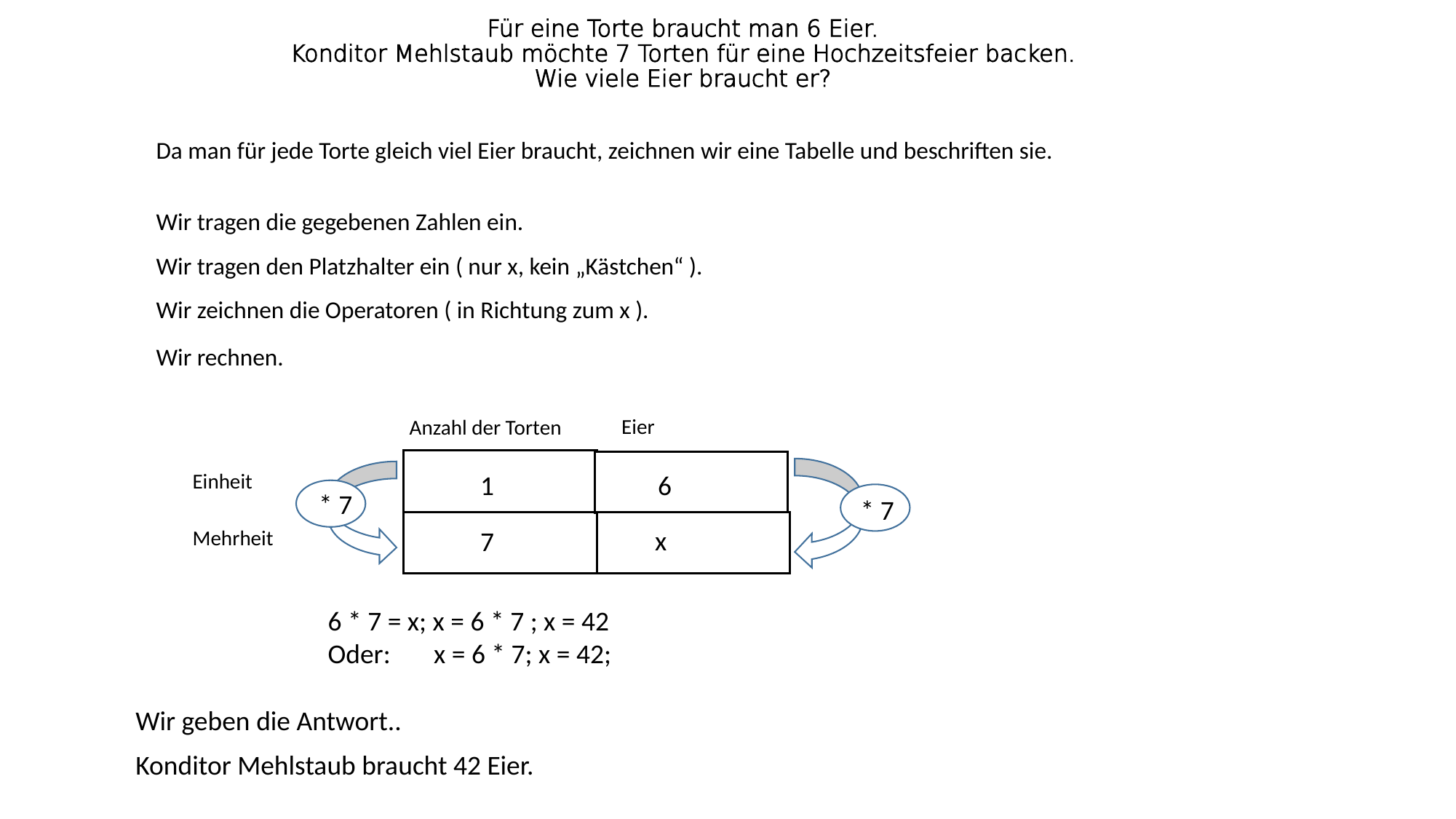

# Für eine Torte braucht man 6 Eier. Konditor Mehlstaub möchte 7 Torten für eine Hochzeitsfeier backen. Wie viele Eier braucht er?
Da man für jede Torte gleich viel Eier braucht, zeichnen wir eine Tabelle und beschriften sie.
Wir tragen die gegebenen Zahlen ein.
Wir tragen den Platzhalter ein ( nur x, kein „Kästchen“ ).

Wir zeichnen die Operatoren ( in Richtung zum x ).
Wir rechnen.
Eier
Anzahl der Torten

Einheit
1
 6

* 7

 * 7

x
Mehrheit
7
6 * 7 = x; x = 6 * 7 ; x = 42
Oder:       x = 6 * 7; x = 42;
Wir geben die Antwort..
Konditor Mehlstaub braucht 42 Eier.